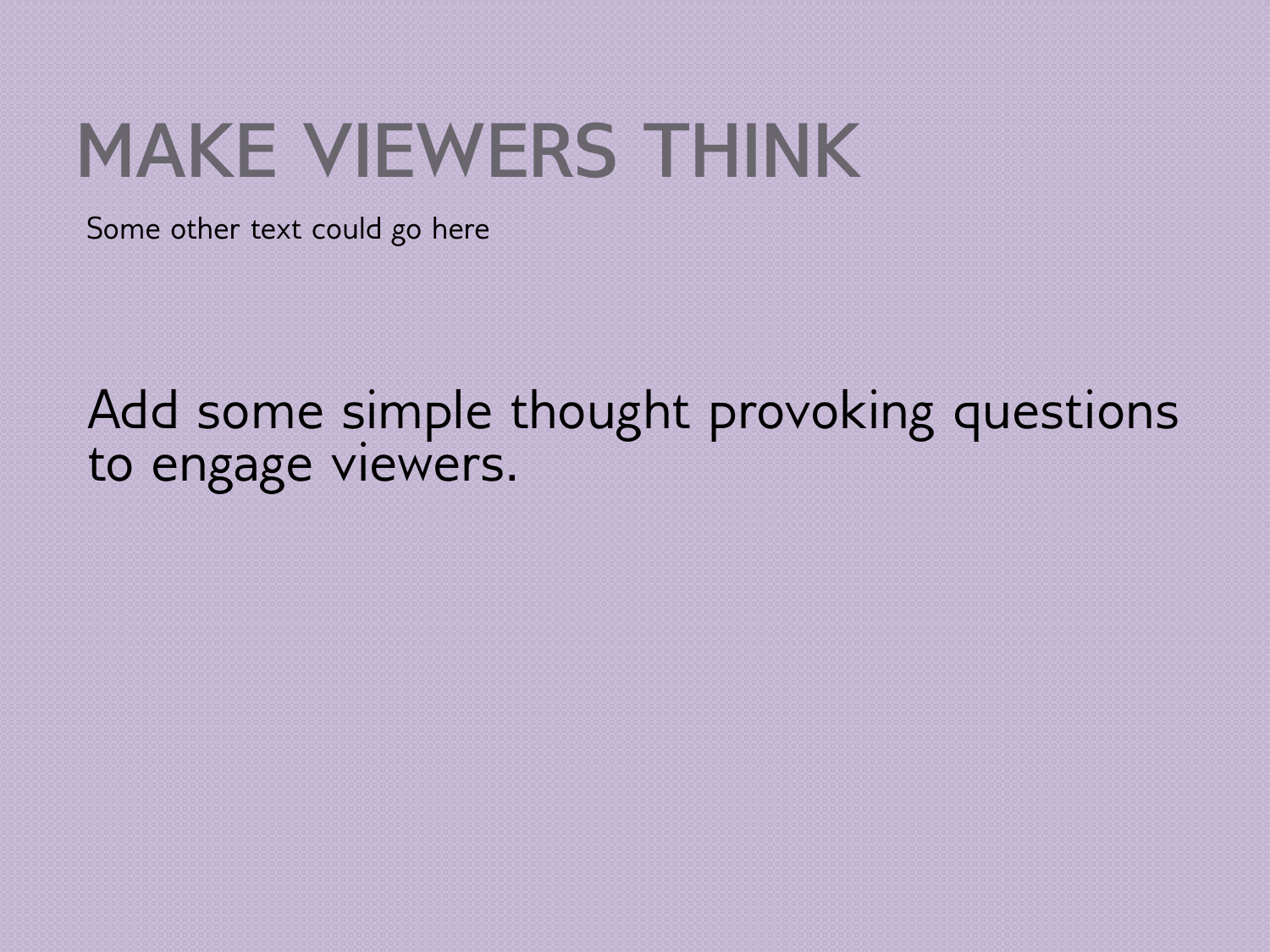

# Make Viewers Think
Some other text could go here
Add some simple thought provoking questions to engage viewers.